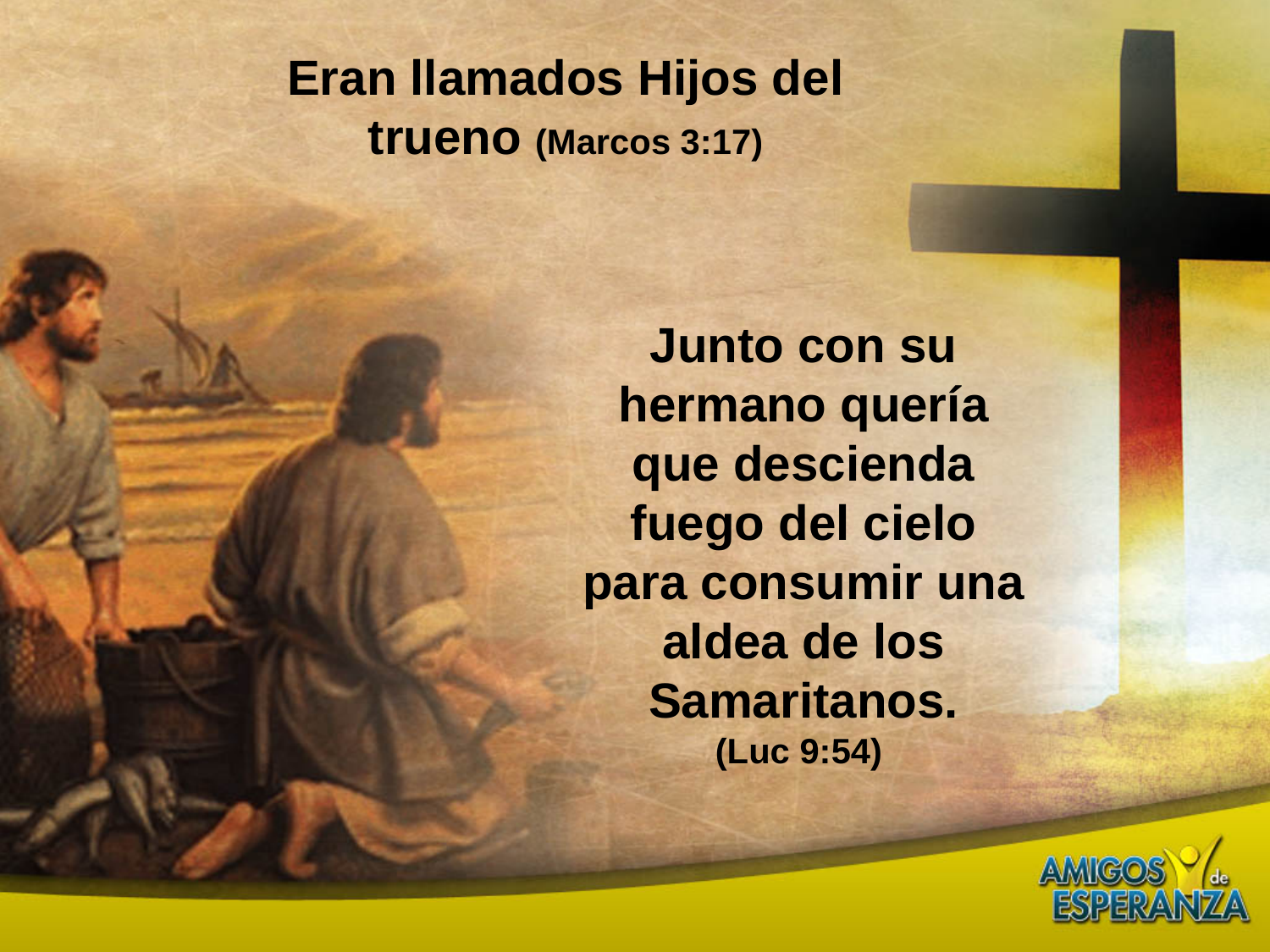

Eran llamados Hijos del trueno (Marcos 3:17)
Junto con su hermano quería que descienda fuego del cielo para consumir una aldea de los Samaritanos.
(Luc 9:54)